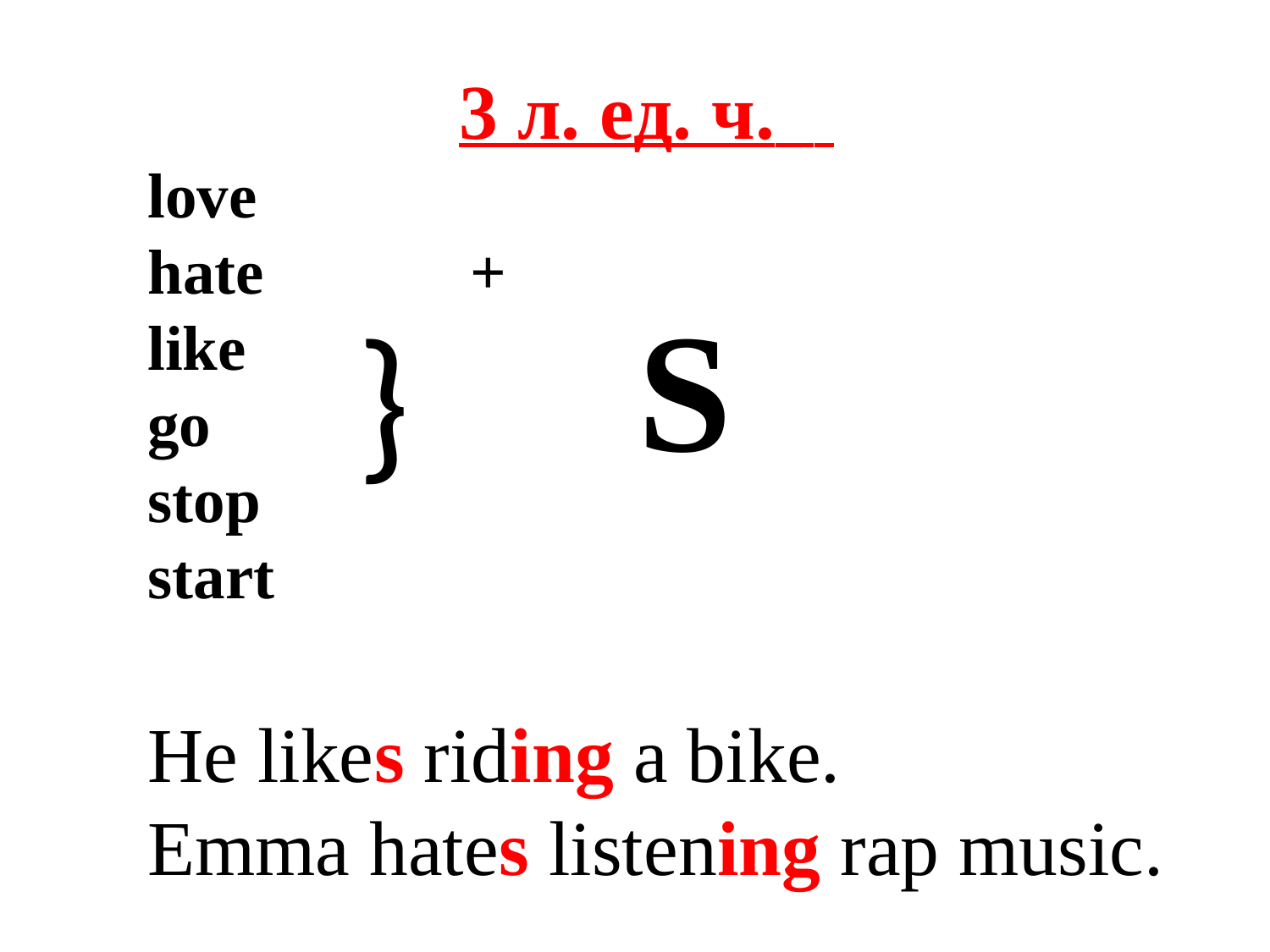

# 3 л. ед. ч. love hate             + like go stop start He likes riding a bike. Emma hates listening rap music.
S
}